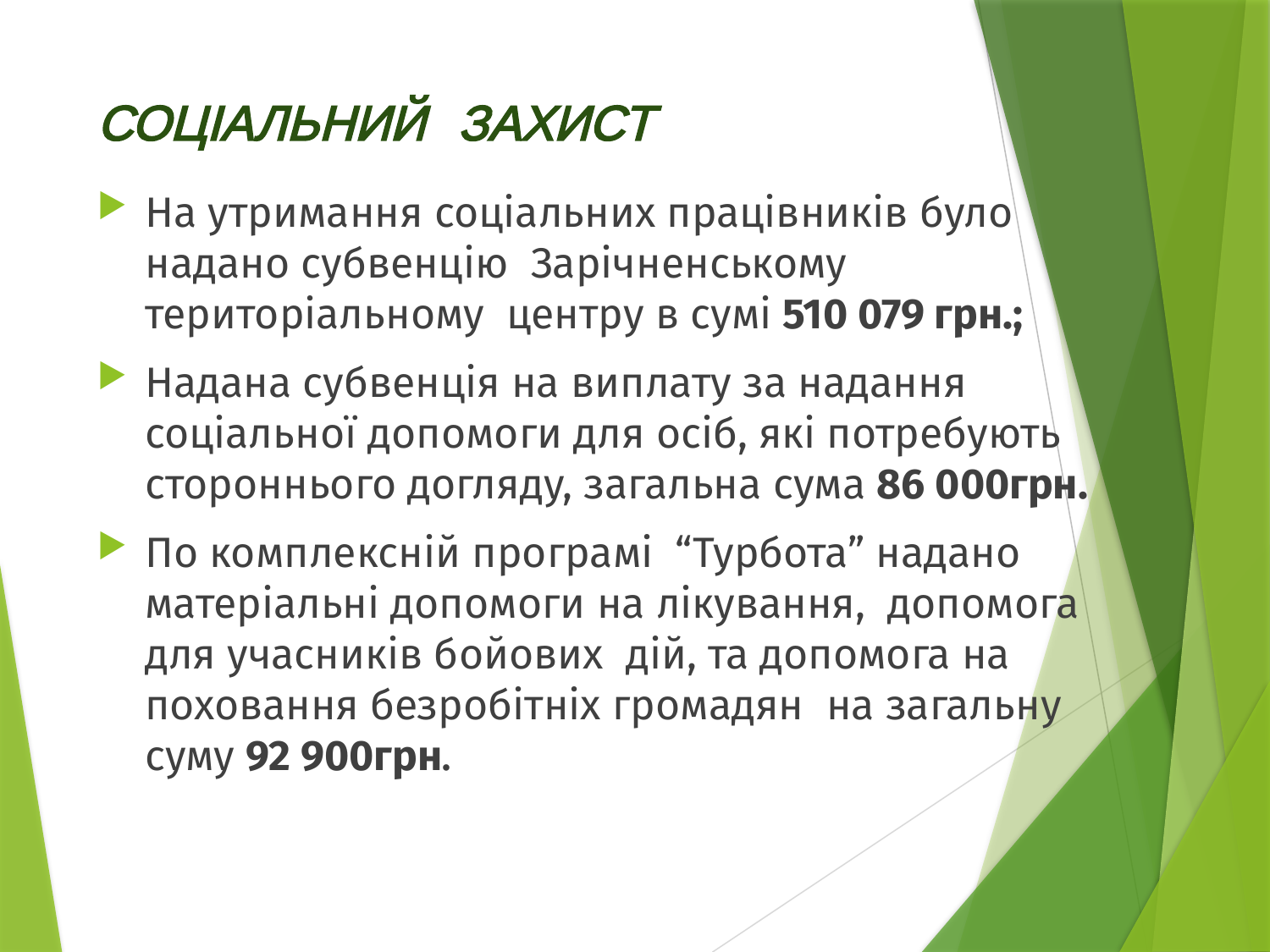

# СОЦІАЛЬНИЙ  ЗАХИСТ
На утримання соціальних працівників було надано субвенцію  Зарічненському  територіальному  центру в сумі 510 079 грн.;
Надана субвенція на виплату за надання соціальної допомоги для осіб, які потребують стороннього догляду, загальна сума 86 000грн.
По комплексній програмі  “Турбота” надано матеріальні допомоги на лікування,  допомога  для учасників бойових  дій, та допомога на поховання безробітніх громадян  на загальну суму 92 900грн.